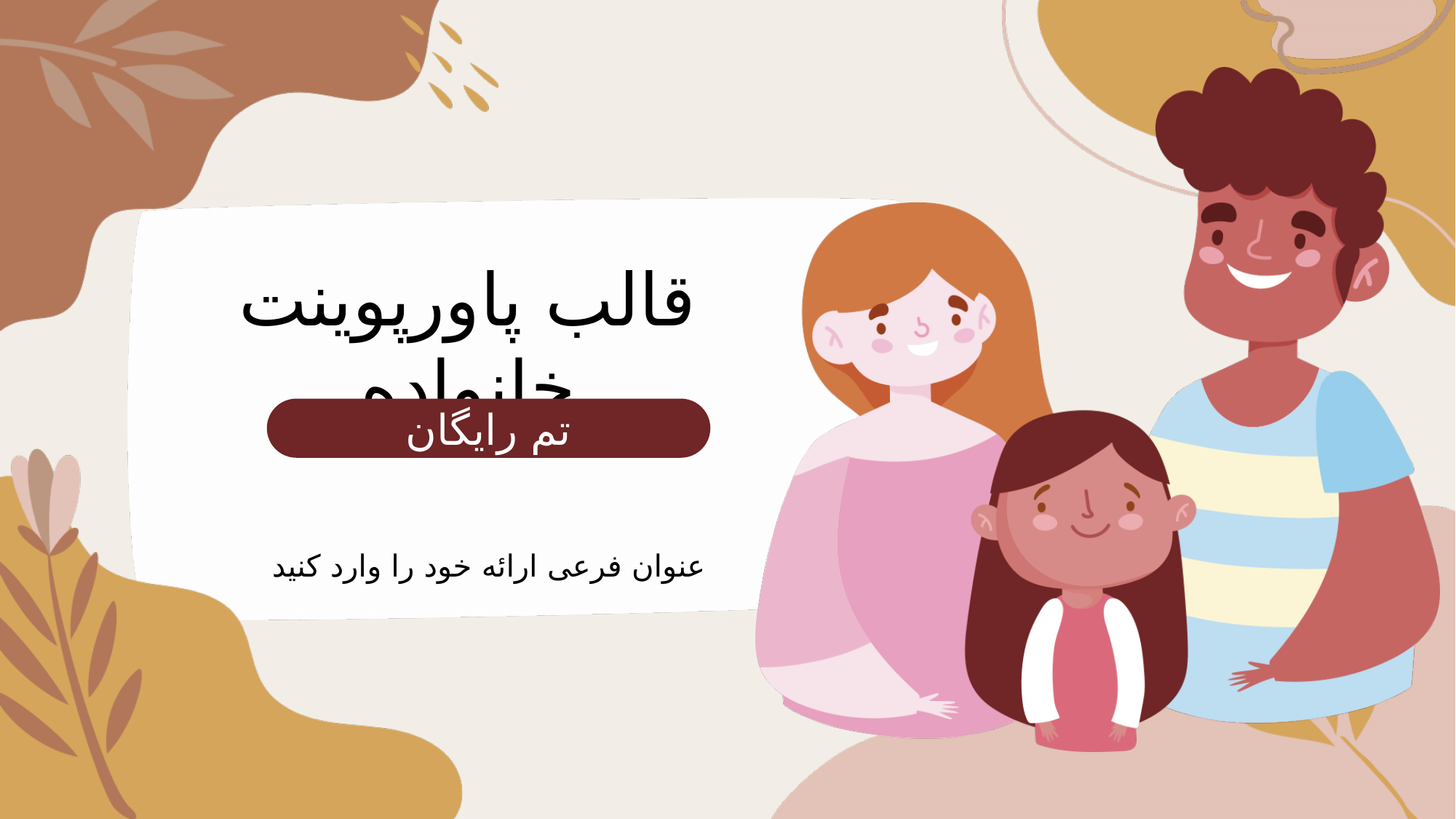

قالب پاورپوینت خانواده
تم رایگان
عنوان فرعی ارائه خود را وارد کنید